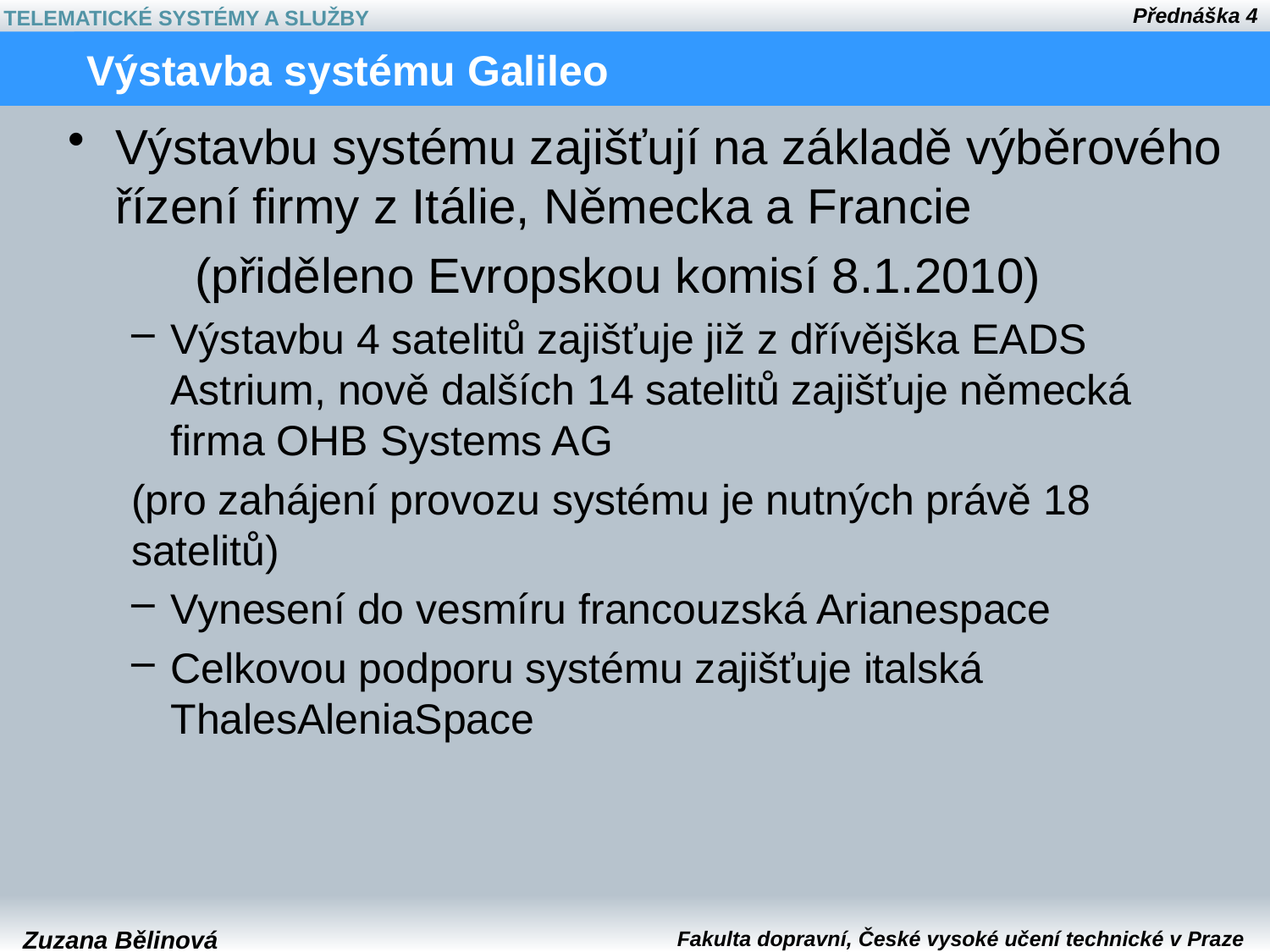

# Výstavba systému Galileo
Výstavbu systému zajišťují na základě výběrového řízení firmy z Itálie, Německa a Francie
	(přiděleno Evropskou komisí 8.1.2010)
Výstavbu 4 satelitů zajišťuje již z dřívějška EADS Astrium, nově dalších 14 satelitů zajišťuje německá firma OHB Systems AG
(pro zahájení provozu systému je nutných právě 18 satelitů)
Vynesení do vesmíru francouzská Arianespace
Celkovou podporu systému zajišťuje italská ThalesAleniaSpace